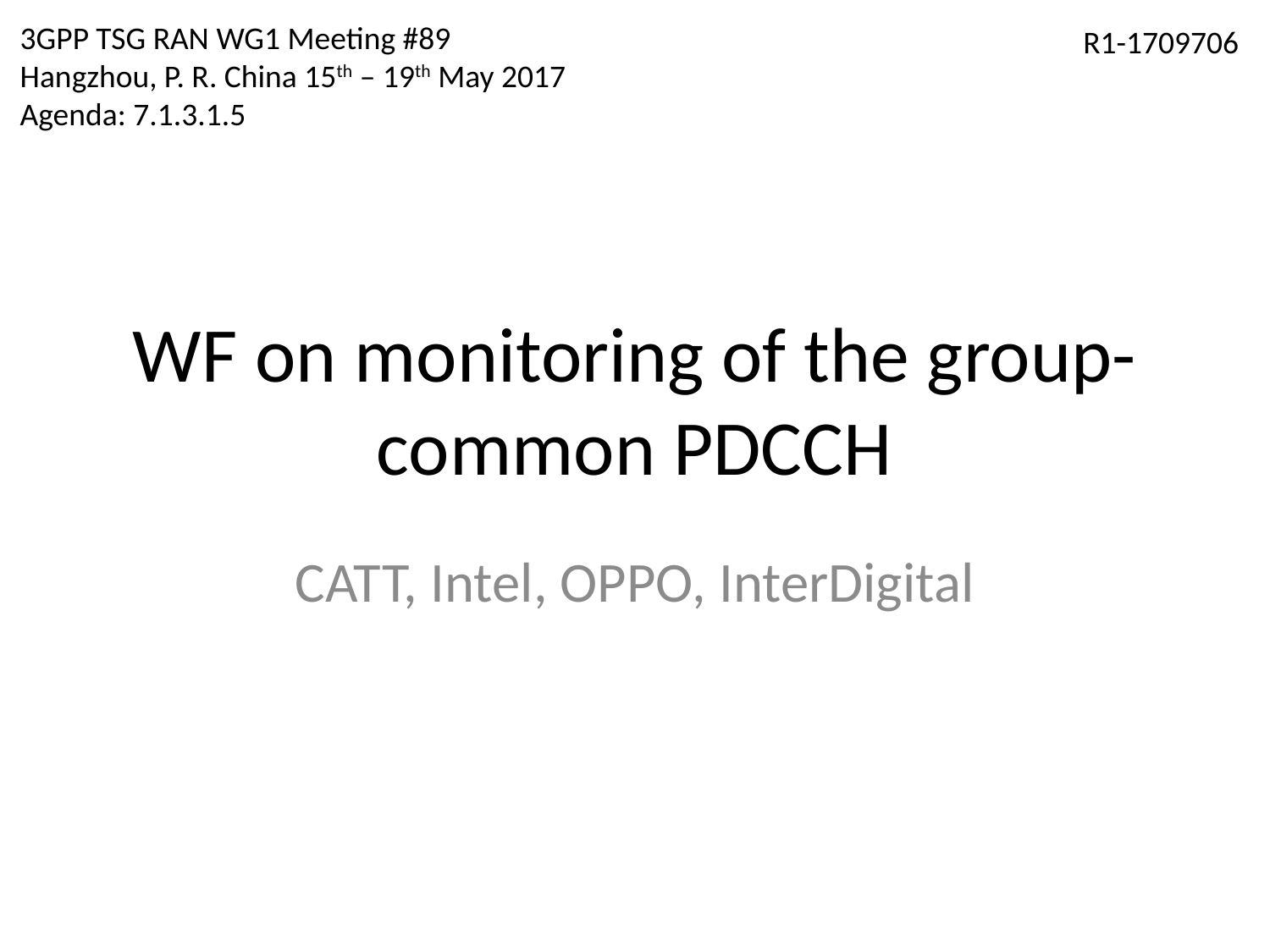

3GPP TSG RAN WG1 Meeting #89
Hangzhou, P. R. China 15th – 19th May 2017
Agenda: 7.1.3.1.5
R1-1709706
# WF on monitoring of the group-common PDCCH
CATT, Intel, OPPO, InterDigital